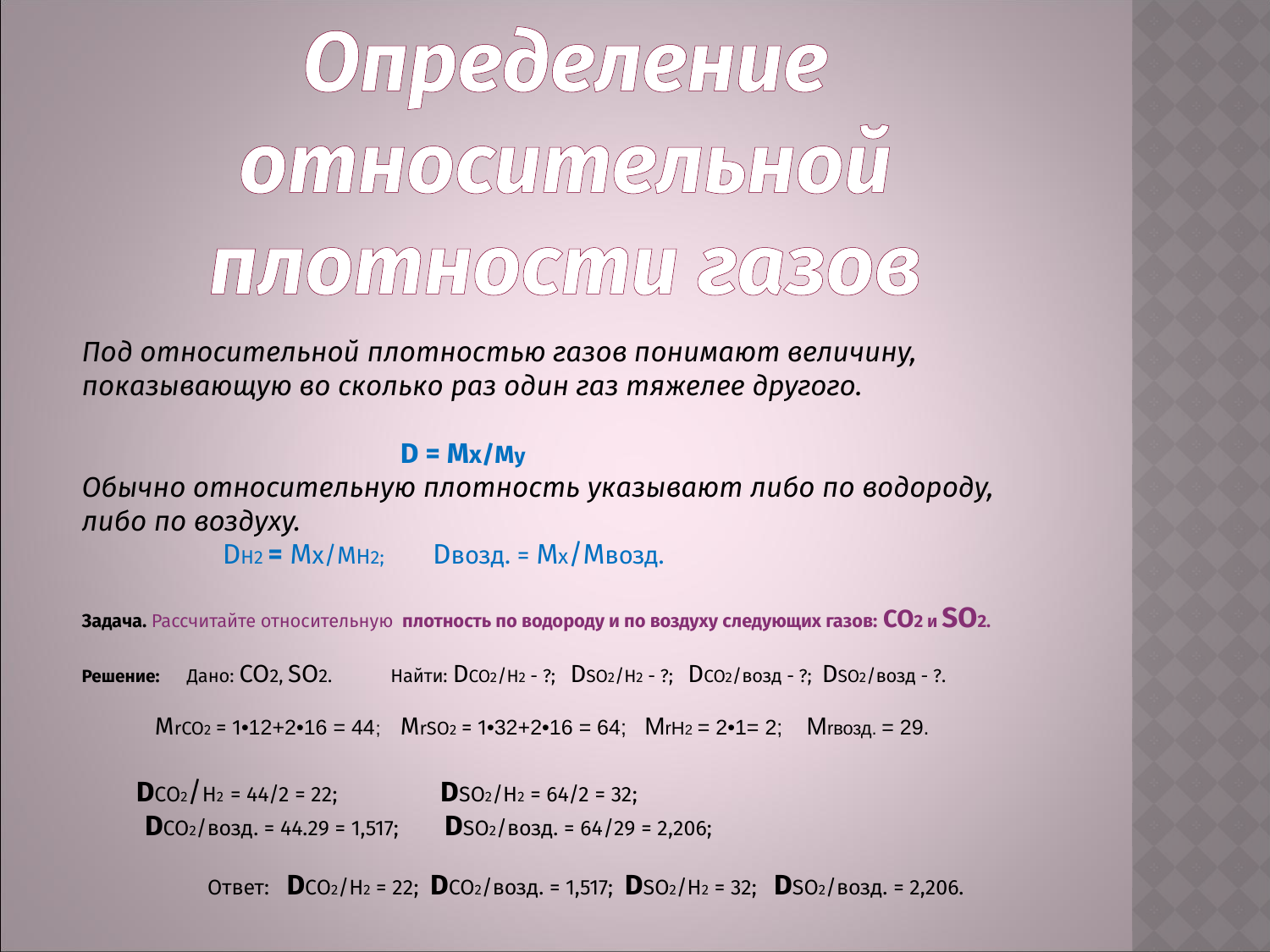

Определение относительной плотности газов
Под относительной плотностью газов понимают величину, показывающую во сколько раз один газ тяжелее другого.

                                           D = Mx/My
Обычно относительную плотность указывают либо по водороду, либо по воздуху.
                   DH2 = Mx/MH2;          Dвозд. = Mx/Mвозд.

Задача. Рассчитайте относительную  плотность по водороду и по воздуху следующих газов: CO2 и SO2.

Решение:    Дано: CO2, SO2.            Найти: DCO2/H2 - ?;   DSO2/H2 - ?;   DCO2/возд - ?;  DSO2/возд - ?.

               MrCO2 = 1•12+2•16 = 44;    MrSO2 = 1•32+2•16 = 64;   MrH2 = 2•1= 2;    Mrвозд. = 29.

        DCO2/H2 = 44/2 = 22;                  DSO2/H2 = 64/2 = 32;
           DCO2/возд. = 44.29 = 1,517;        DSO2/возд. = 64/29 = 2,206;

                      Ответ:   DCO2/H2 = 22;  DCO2/возд. = 1,517;  DSO2/H2 = 32;   DSO2/возд. = 2,206.